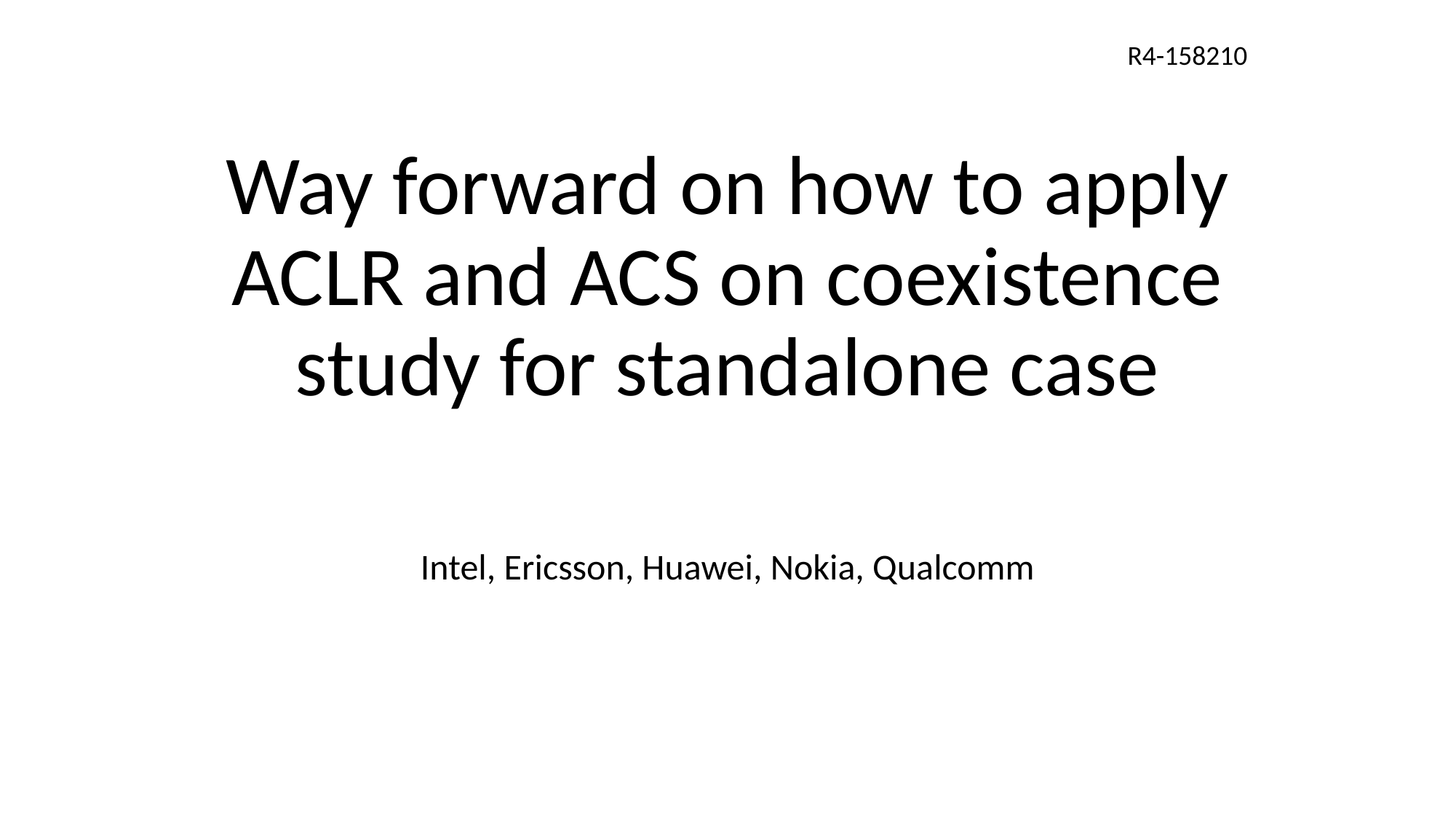

R4-158210
# Way forward on how to apply ACLR and ACS on coexistence study for standalone case
Intel, Ericsson, Huawei, Nokia, Qualcomm